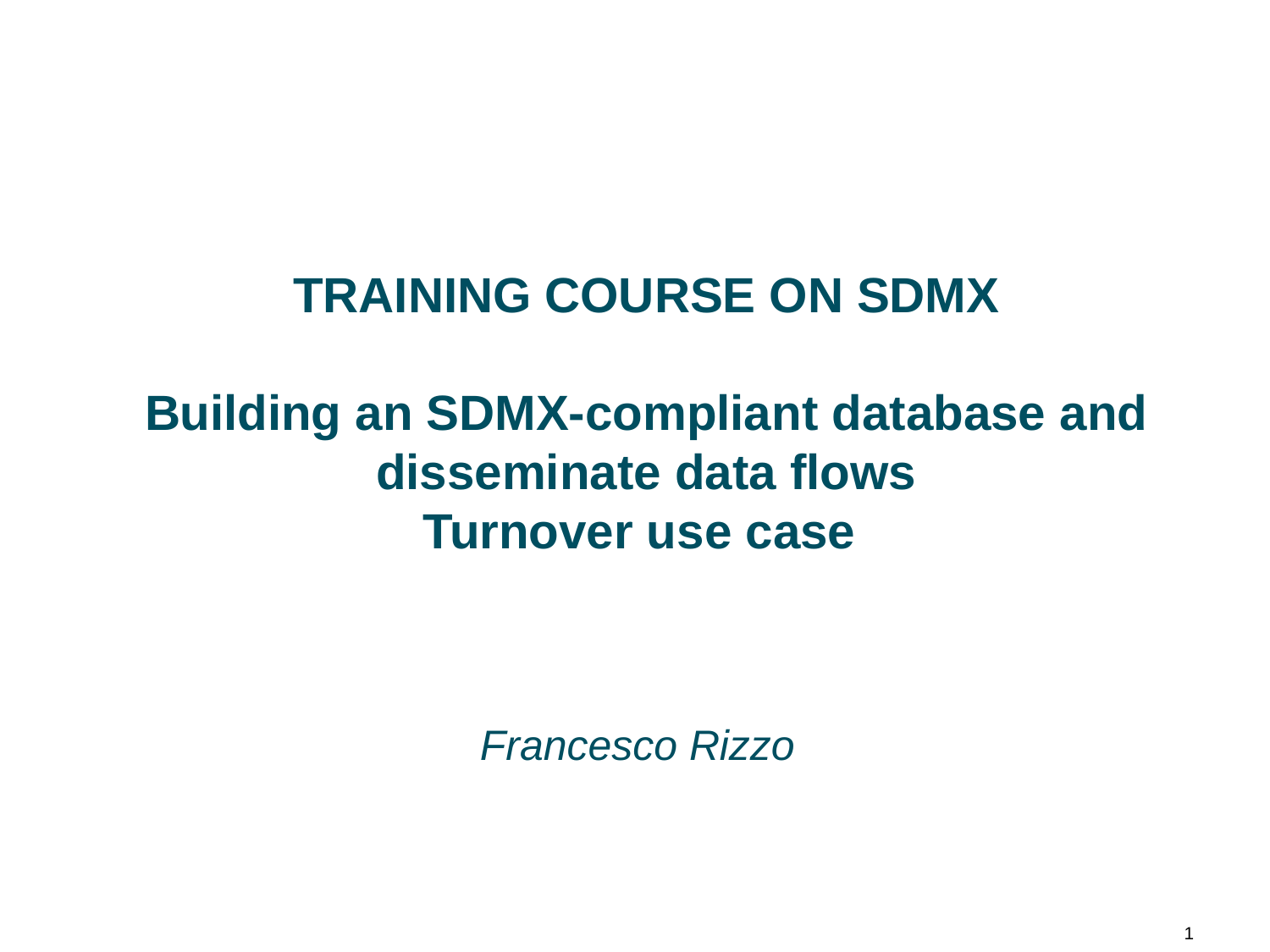

# TRAINING COURSE ON SDMX Building an SDMX-compliant database and disseminate data flows Turnover use case
Francesco Rizzo
1